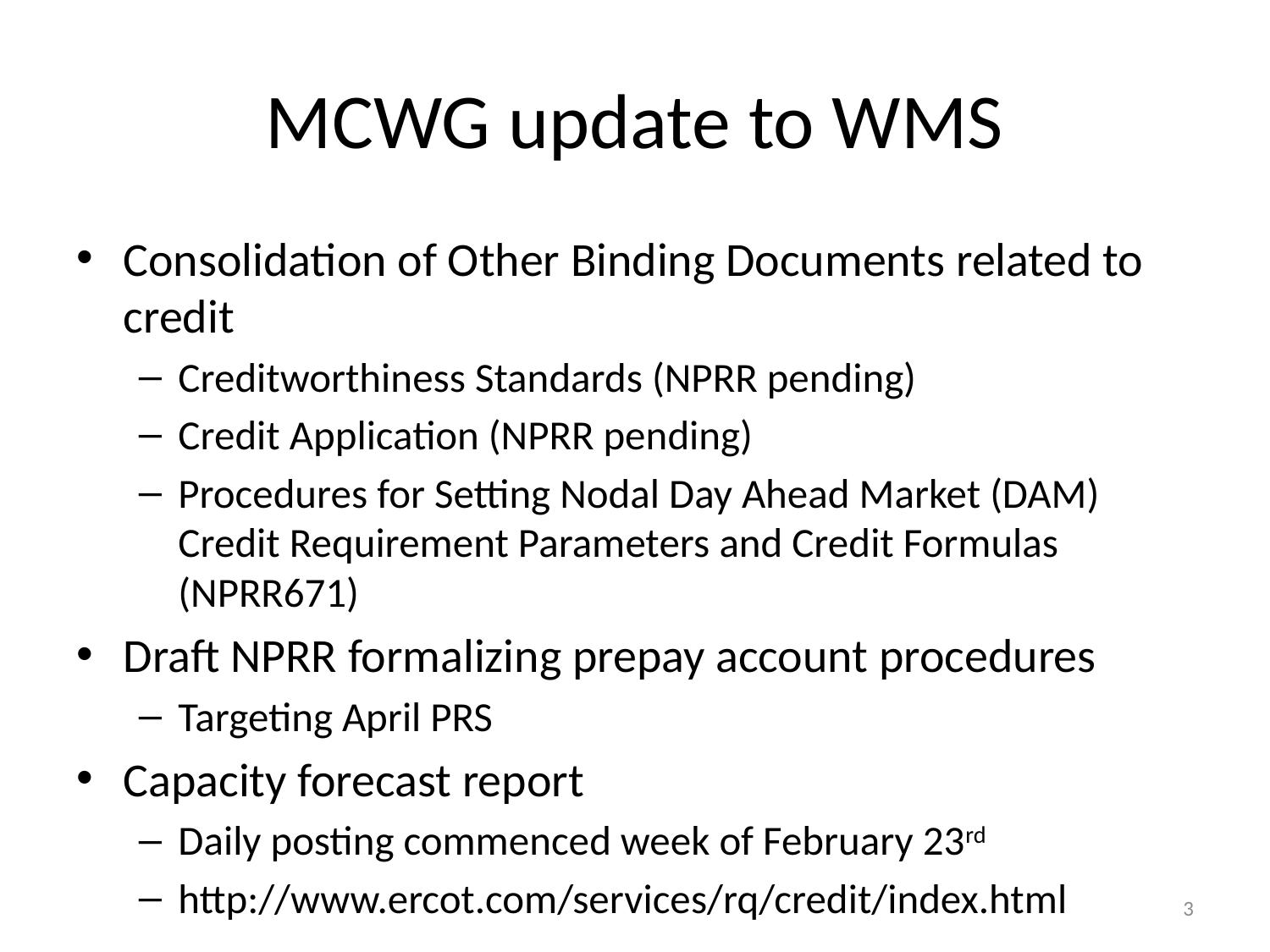

# MCWG update to WMS
Consolidation of Other Binding Documents related to credit
Creditworthiness Standards (NPRR pending)
Credit Application (NPRR pending)
Procedures for Setting Nodal Day Ahead Market (DAM) Credit Requirement Parameters and Credit Formulas (NPRR671)
Draft NPRR formalizing prepay account procedures
Targeting April PRS
Capacity forecast report
Daily posting commenced week of February 23rd
http://www.ercot.com/services/rq/credit/index.html

3